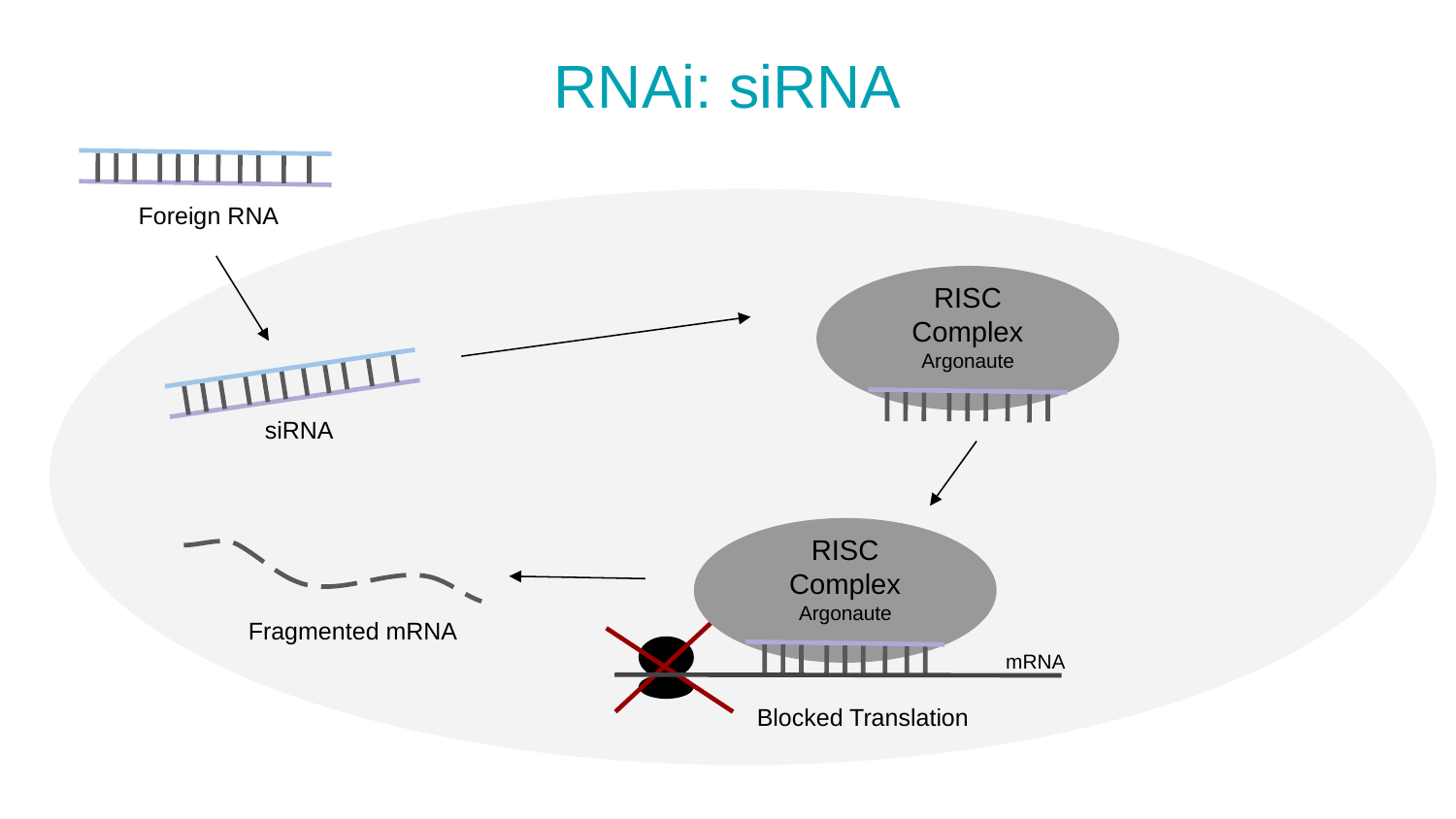

# RNAi: siRNA
 Foreign RNA

RISC Complex
Argonaute

siRNA
RISC Complex
Argonaute

mRNA

Blocked Translation

Fragmented mRNA